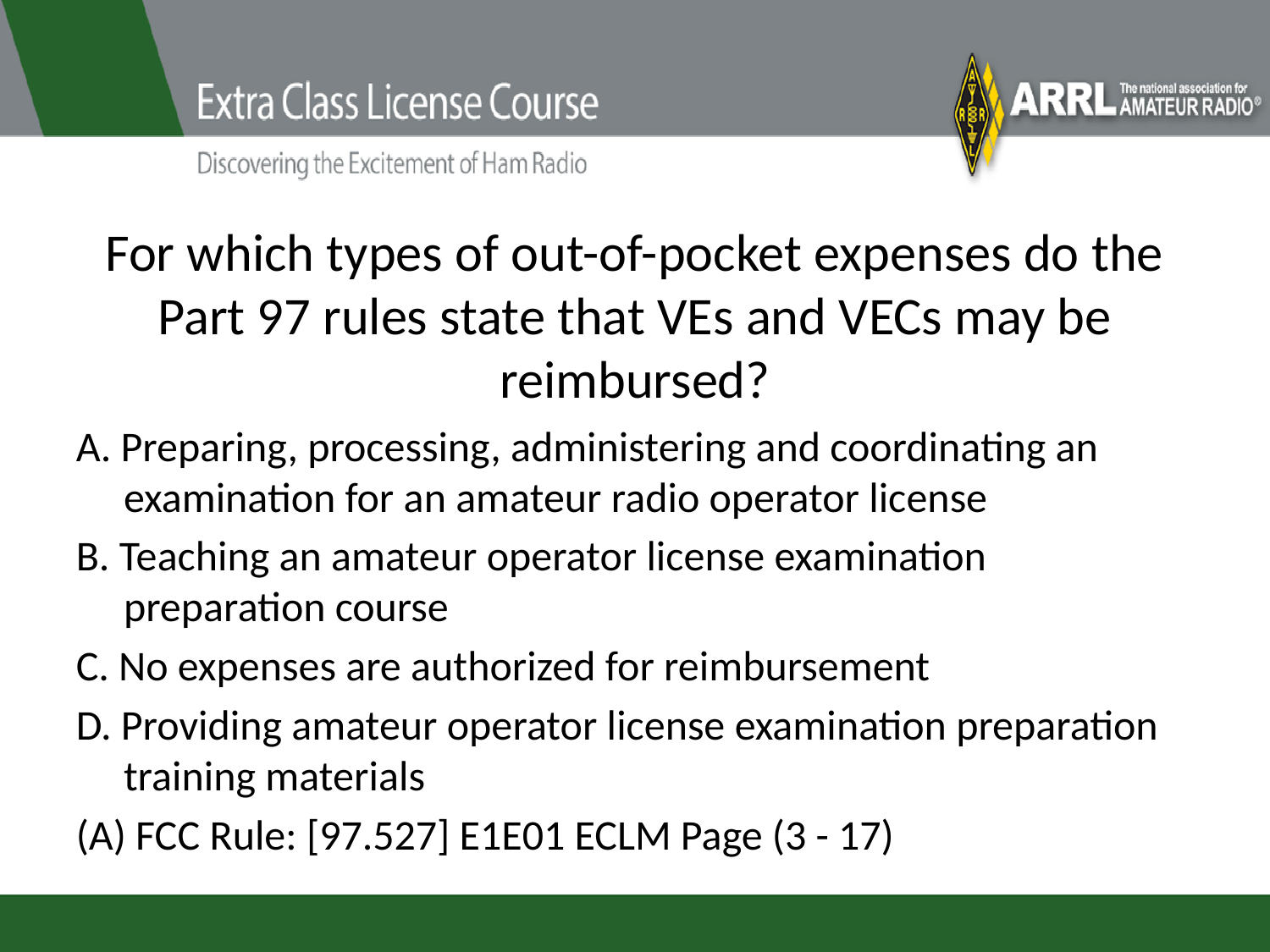

# For which types of out-of-pocket expenses do the Part 97 rules state that VEs and VECs may be reimbursed?
A. Preparing, processing, administering and coordinating an examination for an amateur radio operator license
B. Teaching an amateur operator license examination preparation course
C. No expenses are authorized for reimbursement
D. Providing amateur operator license examination preparation training materials
(A) FCC Rule: [97.527] E1E01 ECLM Page (3 - 17)